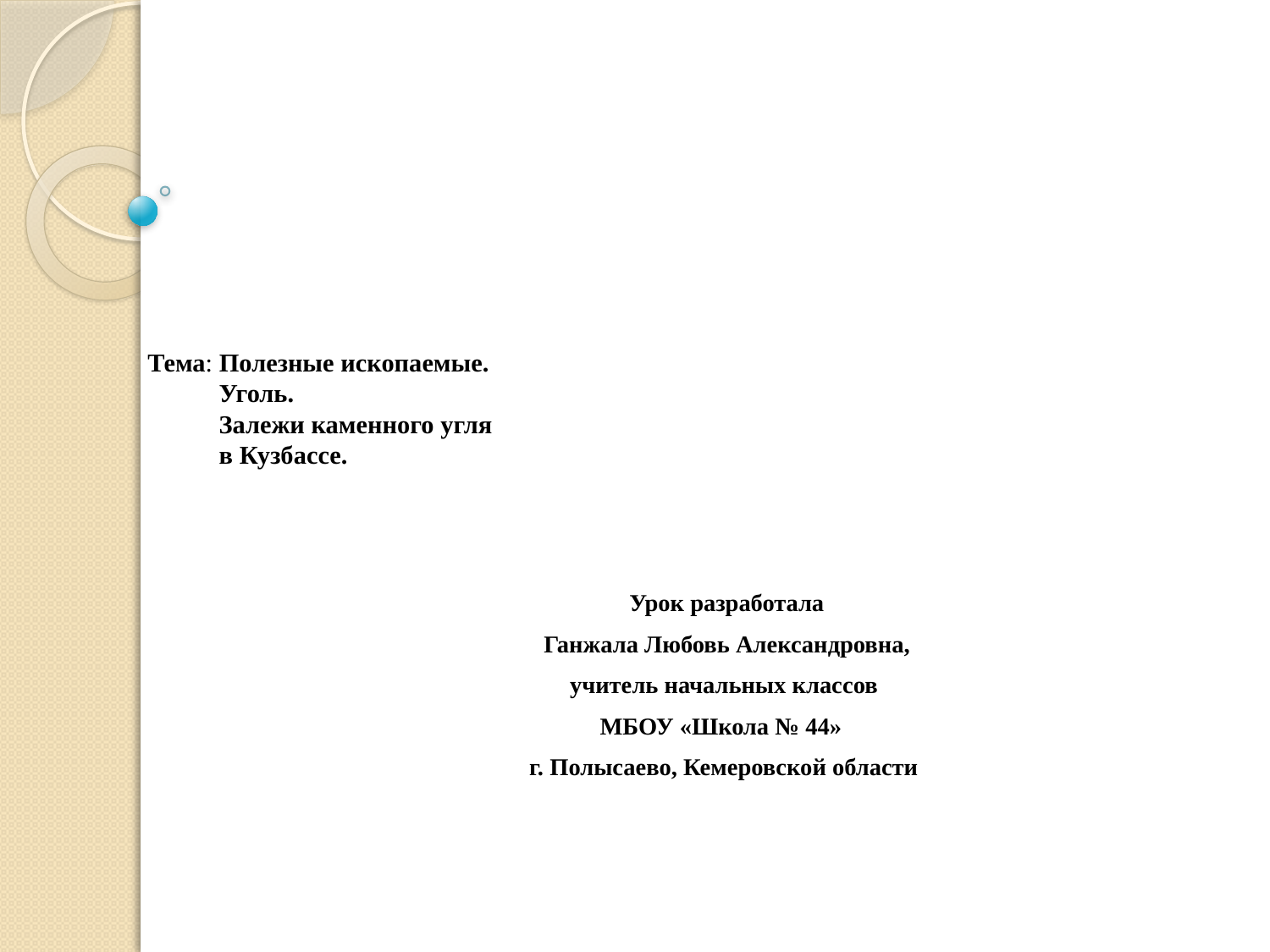

# Тема: Полезные ископаемые. Уголь. Залежи каменного угля в Кузбассе.
Урок разработала
  Урок разработала
 Ганжала Любовь Александровна,
учитель начальных классов
МБОУ «Школа № 44»
г. Полысаево, Кемеровской области